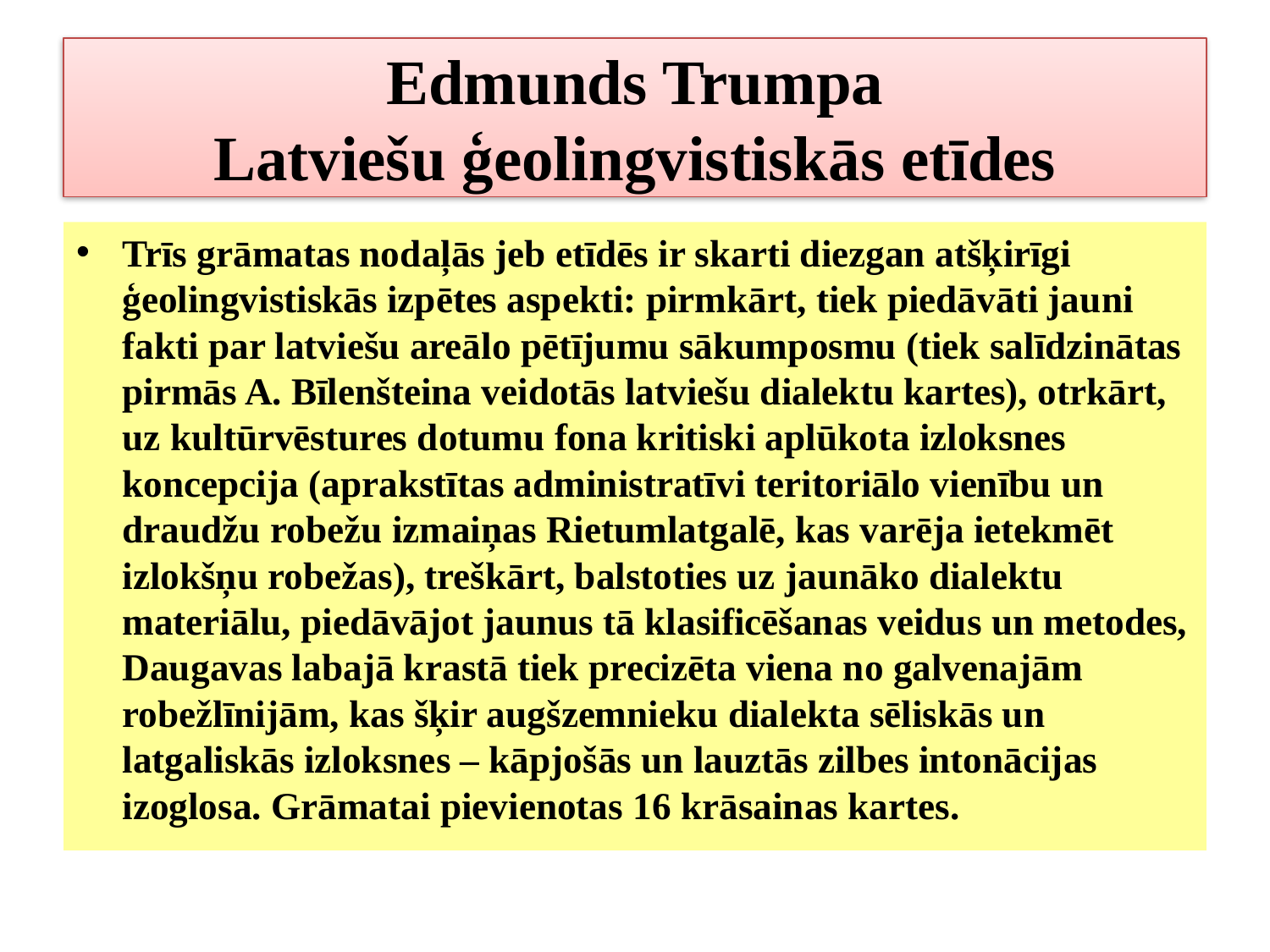

# Edmunds Trumpa Latviešu ģeolingvistiskās etīdes
Trīs grāmatas nodaļās jeb etīdēs ir skarti diezgan atšķirīgi ģeolingvistiskās izpētes aspekti: pirmkārt, tiek piedāvāti jauni fakti par latviešu areālo pētījumu sākumposmu (tiek salīdzinātas pirmās A. Bīlenšteina veidotās latviešu dialektu kartes), otrkārt, uz kultūrvēstures dotumu fona kritiski aplūkota izloksnes koncepcija (aprakstītas administratīvi teritoriālo vienību un draudžu robežu izmaiņas Rietumlatgalē, kas varēja ietekmēt izlokšņu robežas), treškārt, balstoties uz jaunāko dialektu materiālu, piedāvājot jaunus tā klasificēšanas veidus un metodes, Daugavas labajā krastā tiek precizēta viena no galvenajām robežlīnijām, kas šķir augšzemnieku dialekta sēliskās un latgaliskās izloksnes – kāpjošās un lauztās zilbes intonācijas izoglosa. Grāmatai pievienotas 16 krāsainas kartes.